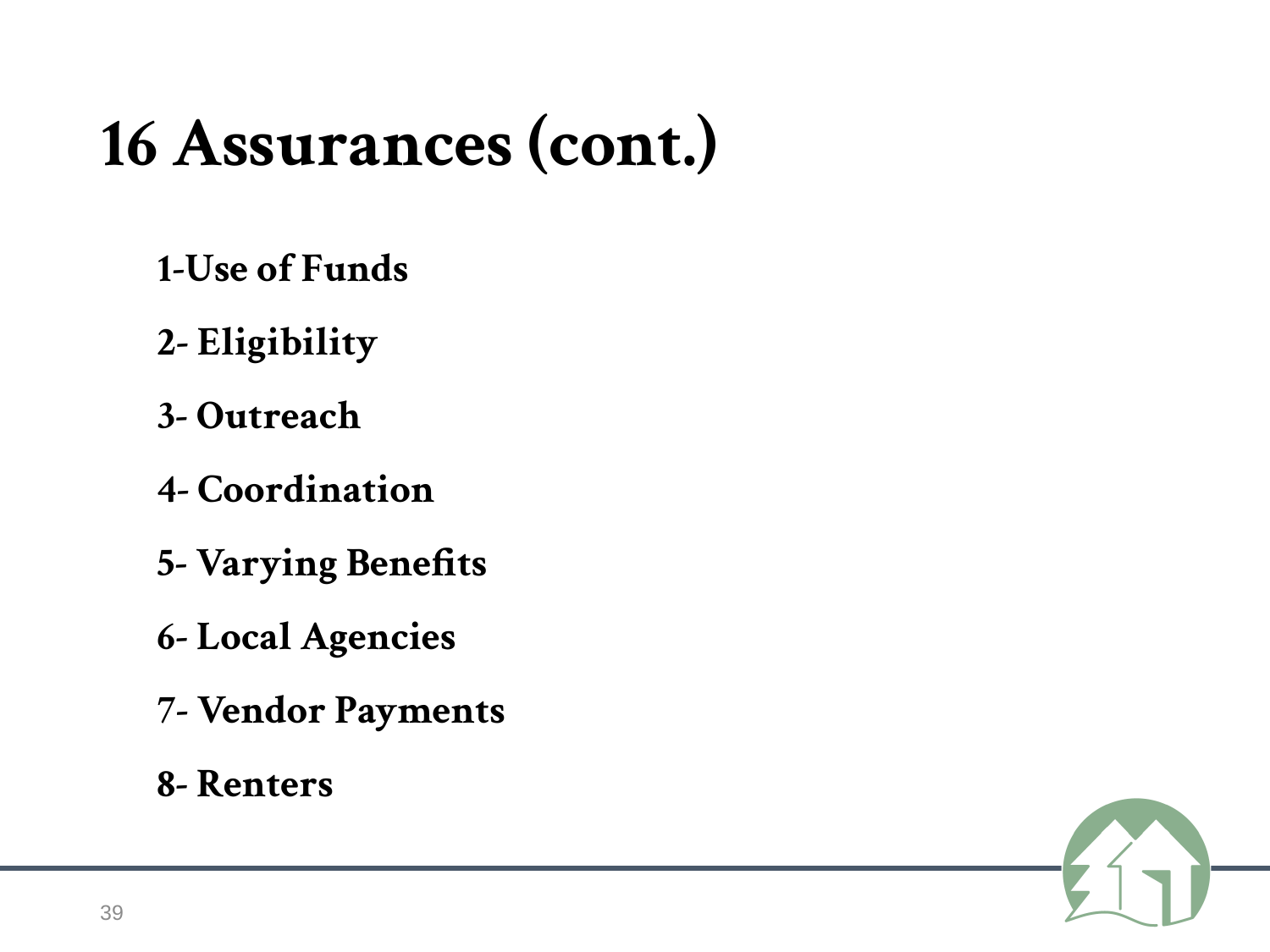

# 16 Assurances (cont.)
1-Use of Funds
2- Eligibility
3- Outreach
4- Coordination
5- Varying Benefits
6- Local Agencies
7- Vendor Payments
8- Renters

39